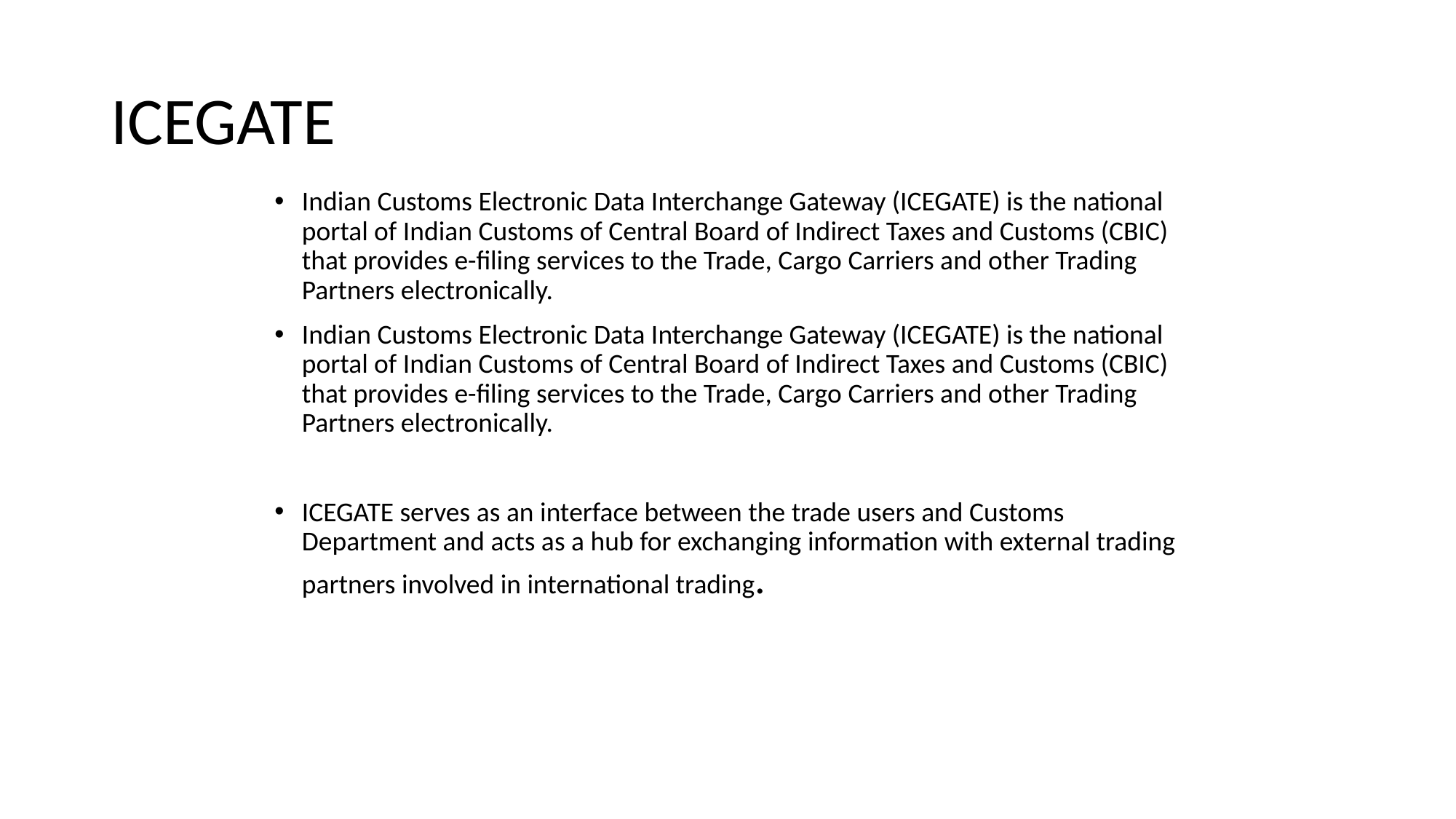

# ICEGATE
Indian Customs Electronic Data Interchange Gateway (ICEGATE) is the national portal of Indian Customs of Central Board of Indirect Taxes and Customs (CBIC) that provides e-filing services to the Trade, Cargo Carriers and other Trading Partners electronically.
Indian Customs Electronic Data Interchange Gateway (ICEGATE) is the national portal of Indian Customs of Central Board of Indirect Taxes and Customs (CBIC) that provides e-filing services to the Trade, Cargo Carriers and other Trading Partners electronically.

ICEGATE serves as an interface between the trade users and Customs Department and acts as a hub for exchanging information with external trading partners involved in international trading.